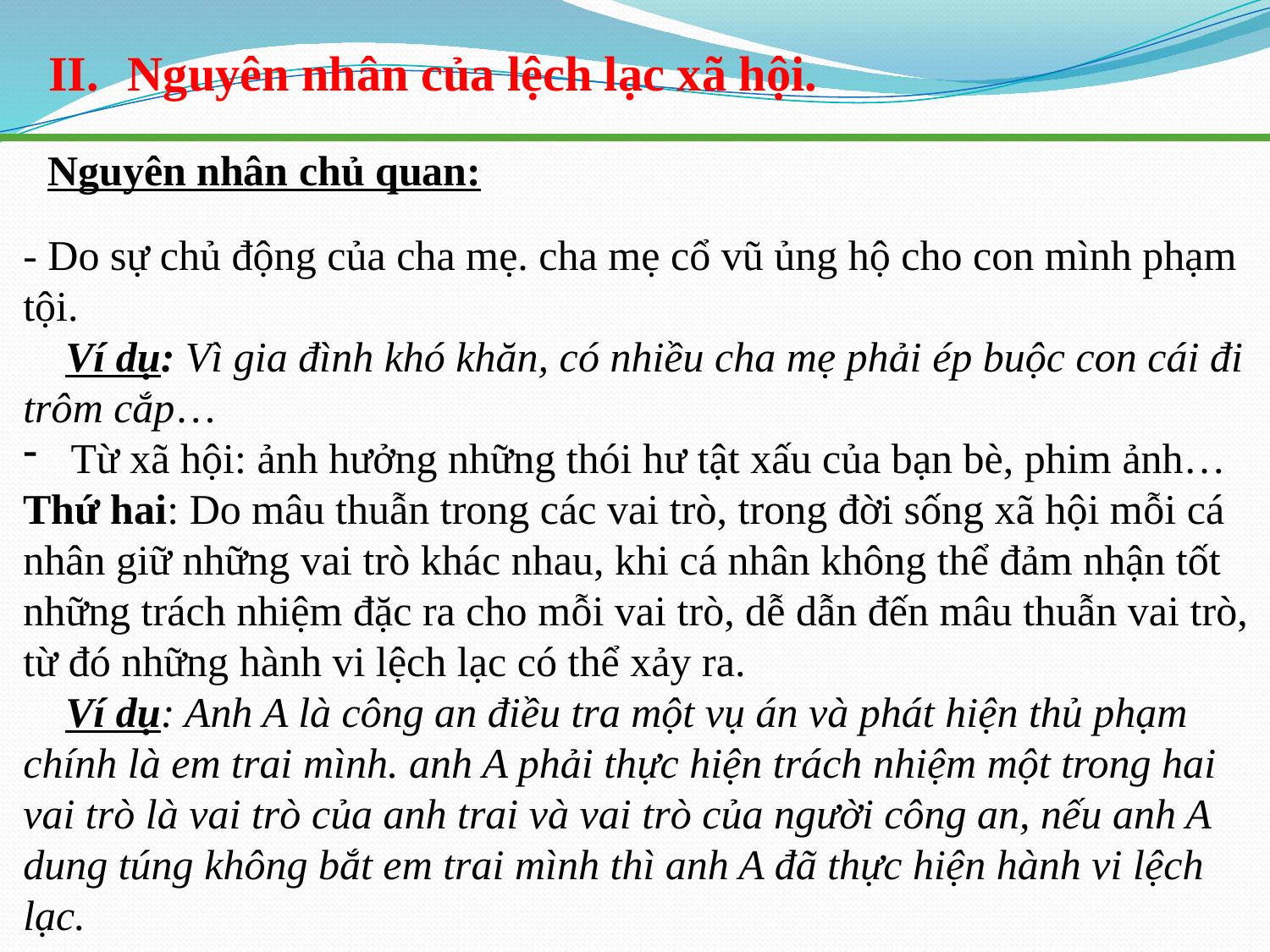

Nguyên nhân của lệch lạc xã hội.
Nguyên nhân chủ quan:
- Do sự chủ động của cha mẹ. cha mẹ cổ vũ ủng hộ cho con mình phạm tội.
    Ví dụ: Vì gia đình khó khăn, có nhiều cha mẹ phải ép buộc con cái đi trôm cắp…
Từ xã hội: ảnh hưởng những thói hư tật xấu của bạn bè, phim ảnh…
Thứ hai: Do mâu thuẫn trong các vai trò, trong đời sống xã hội mỗi cá nhân giữ những vai trò khác nhau, khi cá nhân không thể đảm nhận tốt những trách nhiệm đặc ra cho mỗi vai trò, dễ dẫn đến mâu thuẫn vai trò, từ đó những hành vi lệch lạc có thể xảy ra.
    Ví dụ: Anh A là công an điều tra một vụ án và phát hiện thủ phạm chính là em trai mình. anh A phải thực hiện trách nhiệm một trong hai vai trò là vai trò của anh trai và vai trò của người công an, nếu anh A dung túng không bắt em trai mình thì anh A đã thực hiện hành vi lệch lạc.